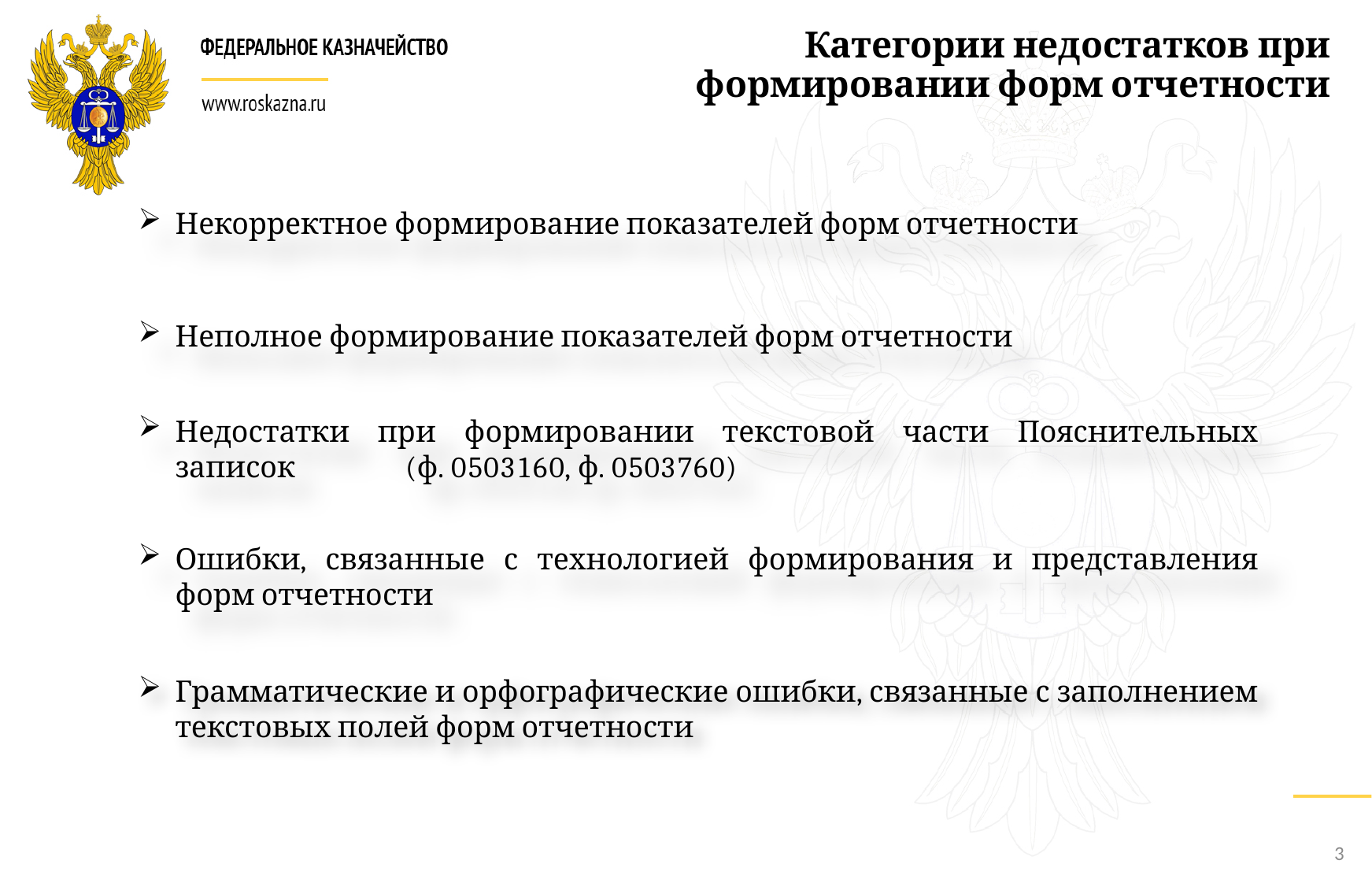

# Категории недостатков при формировании форм отчетности
Некорректное формирование показателей форм отчетности
Неполное формирование показателей форм отчетности
Недостатки при формировании текстовой части Пояснительных записок                 (ф. 0503160, ф. 0503760)
Ошибки, связанные с технологией формирования и представления форм отчетности
Грамматические и орфографические ошибки, связанные с заполнением текстовых полей форм отчетности
3